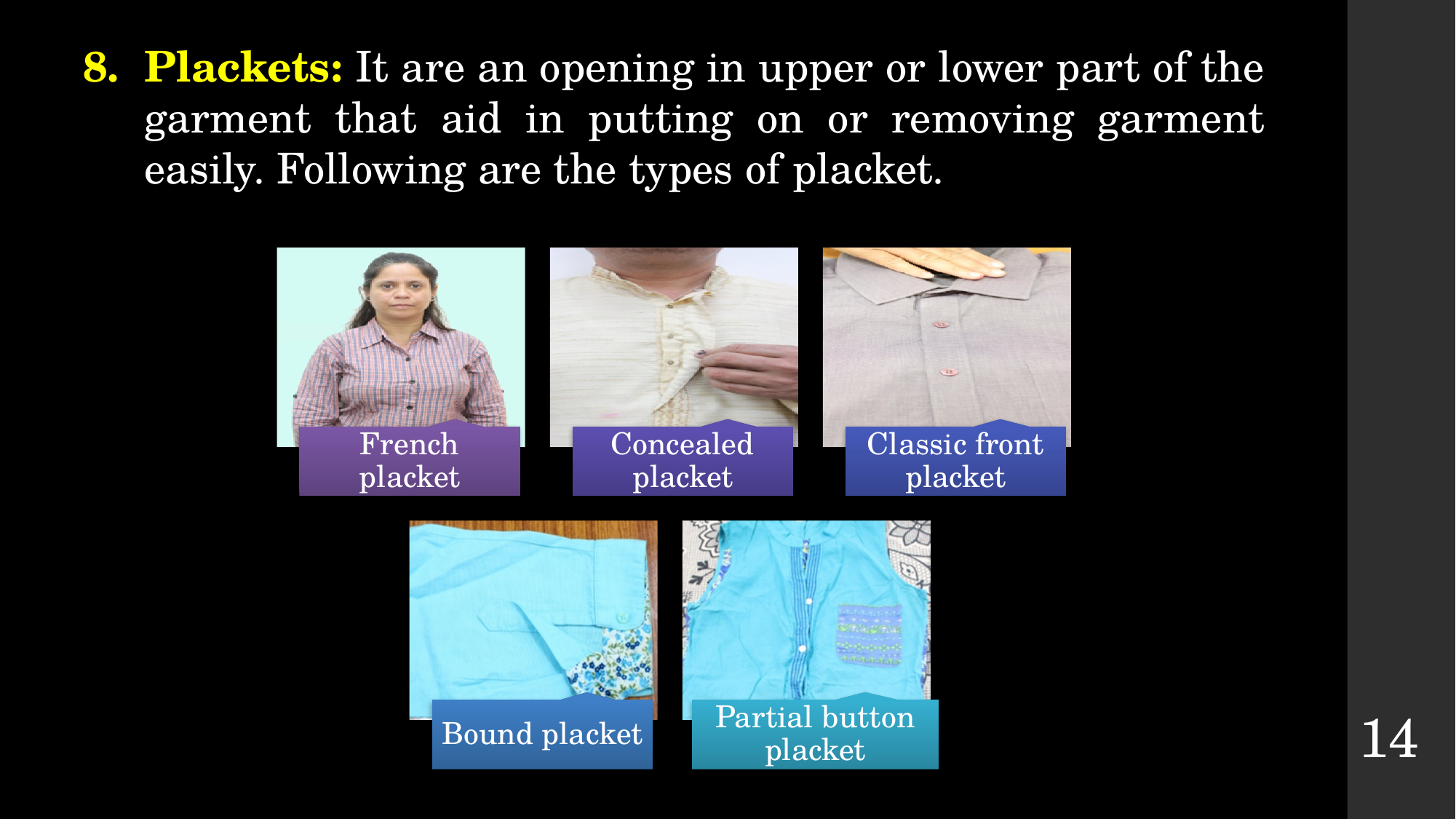

Plackets: It are an opening in upper or lower part of the garment that aid in putting on or removing garment easily. Following are the types of placket.
French placket
Concealed placket
Classic front placket
Bound placket
Partial button placket
14